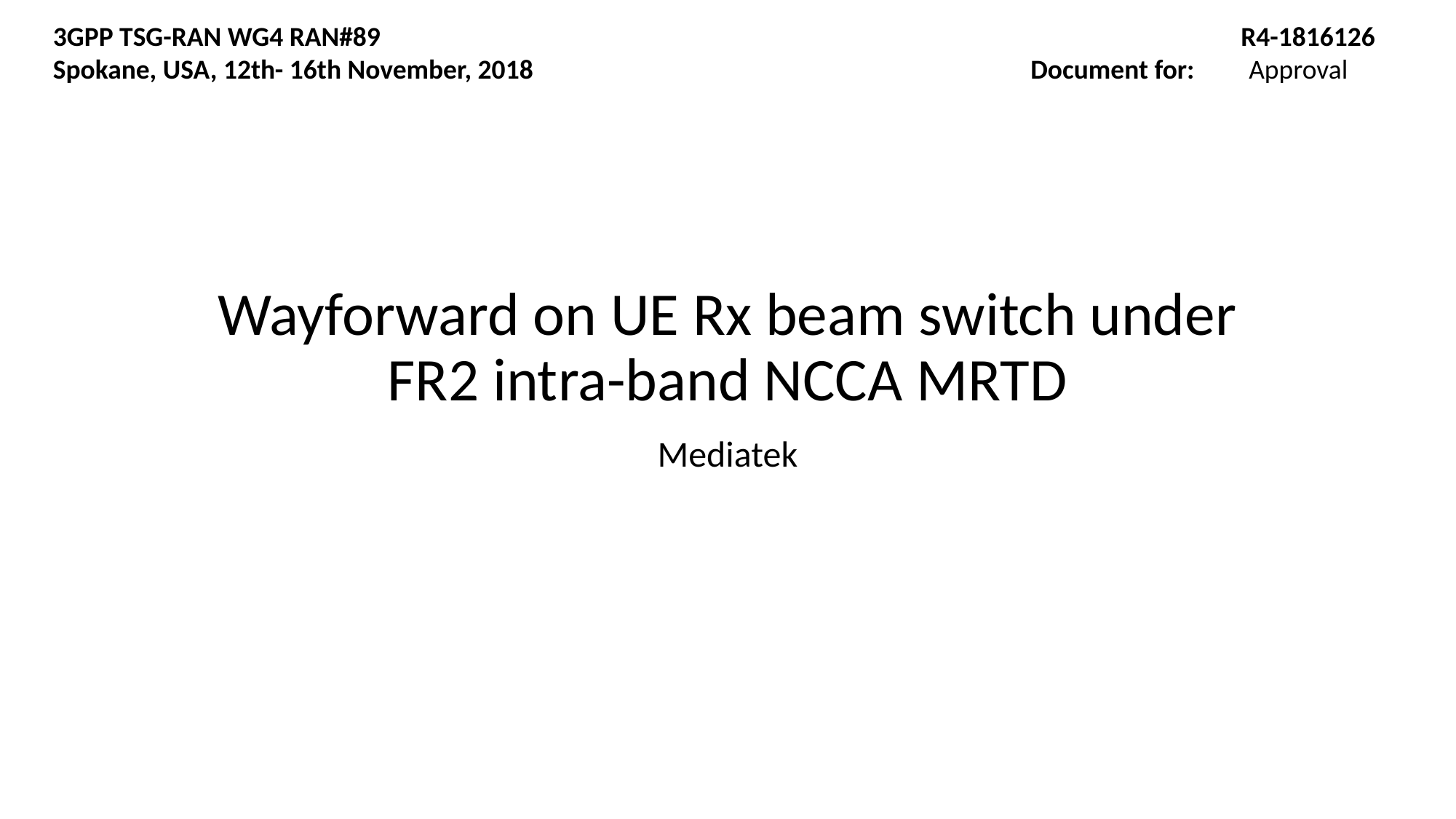

R4-1816126
Document for:	Approval
3GPP TSG-RAN WG4 RAN#89
Spokane, USA, 12th- 16th November, 2018
# Wayforward on UE Rx beam switch under FR2 intra-band NCCA MRTD
Mediatek